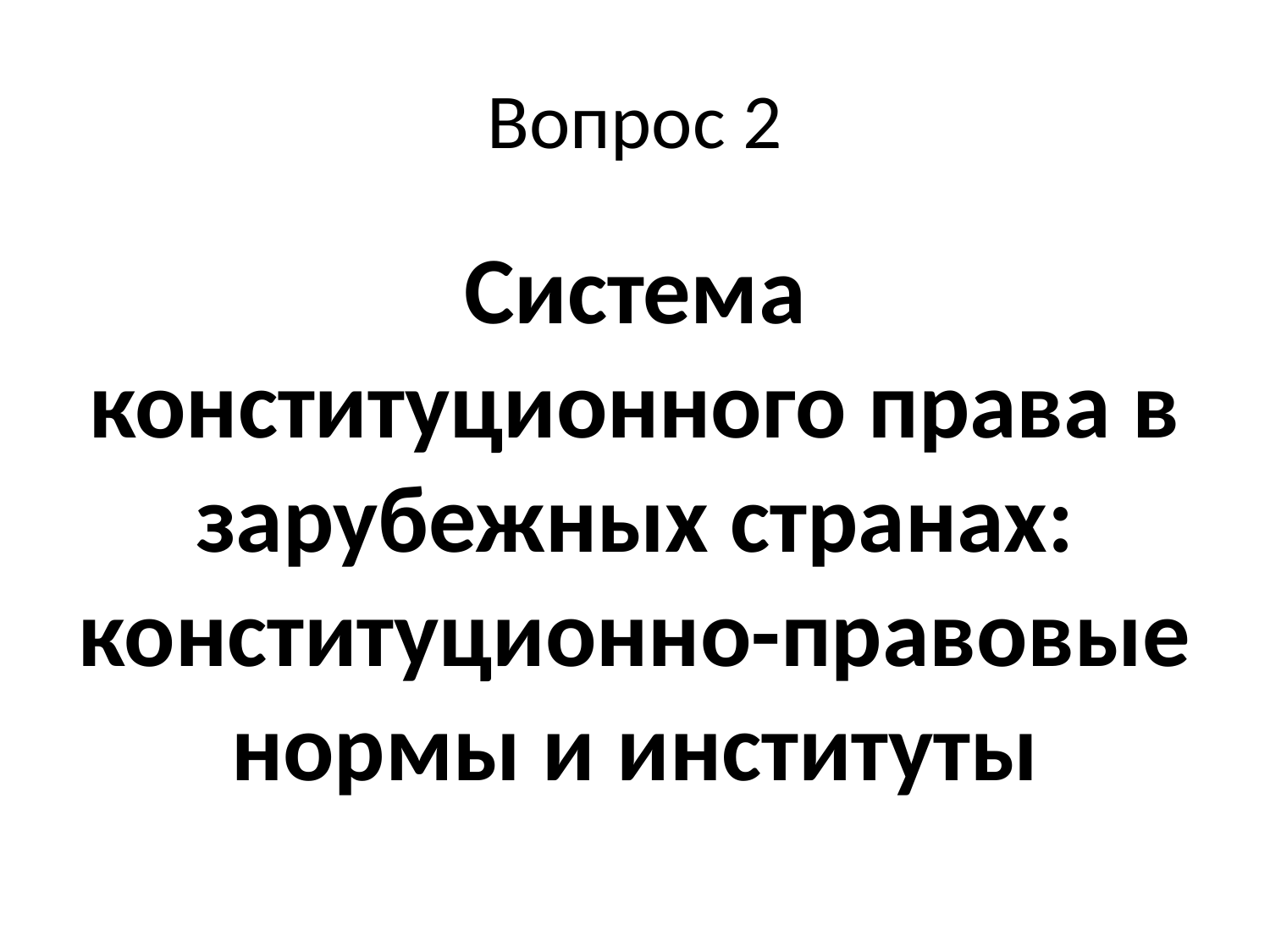

# Вопрос 2
Система конституционного права в зарубежных странах: конституционно-правовые нормы и институты